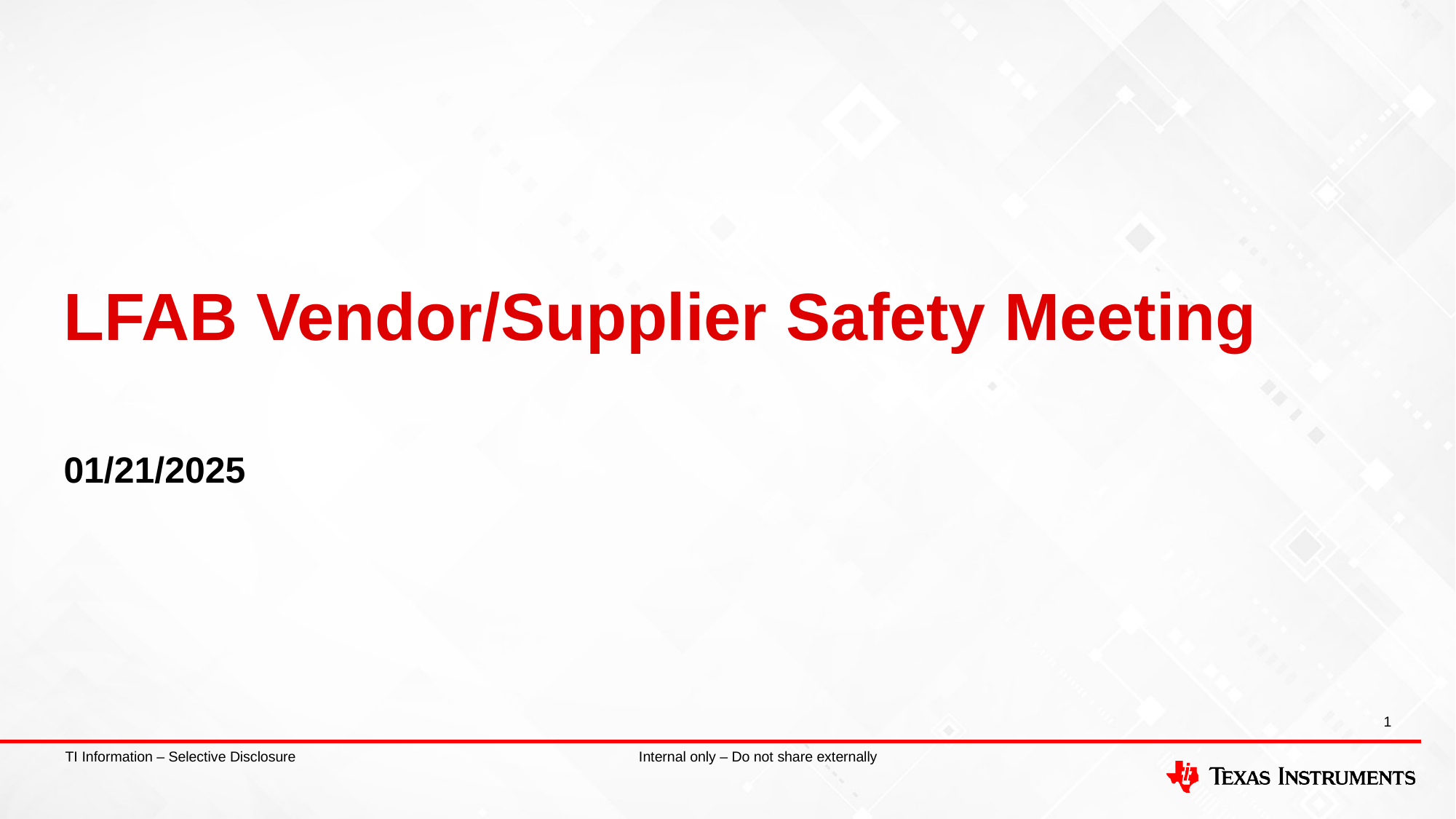

# LFAB Vendor/Supplier Safety Meeting
01/21/2025

1